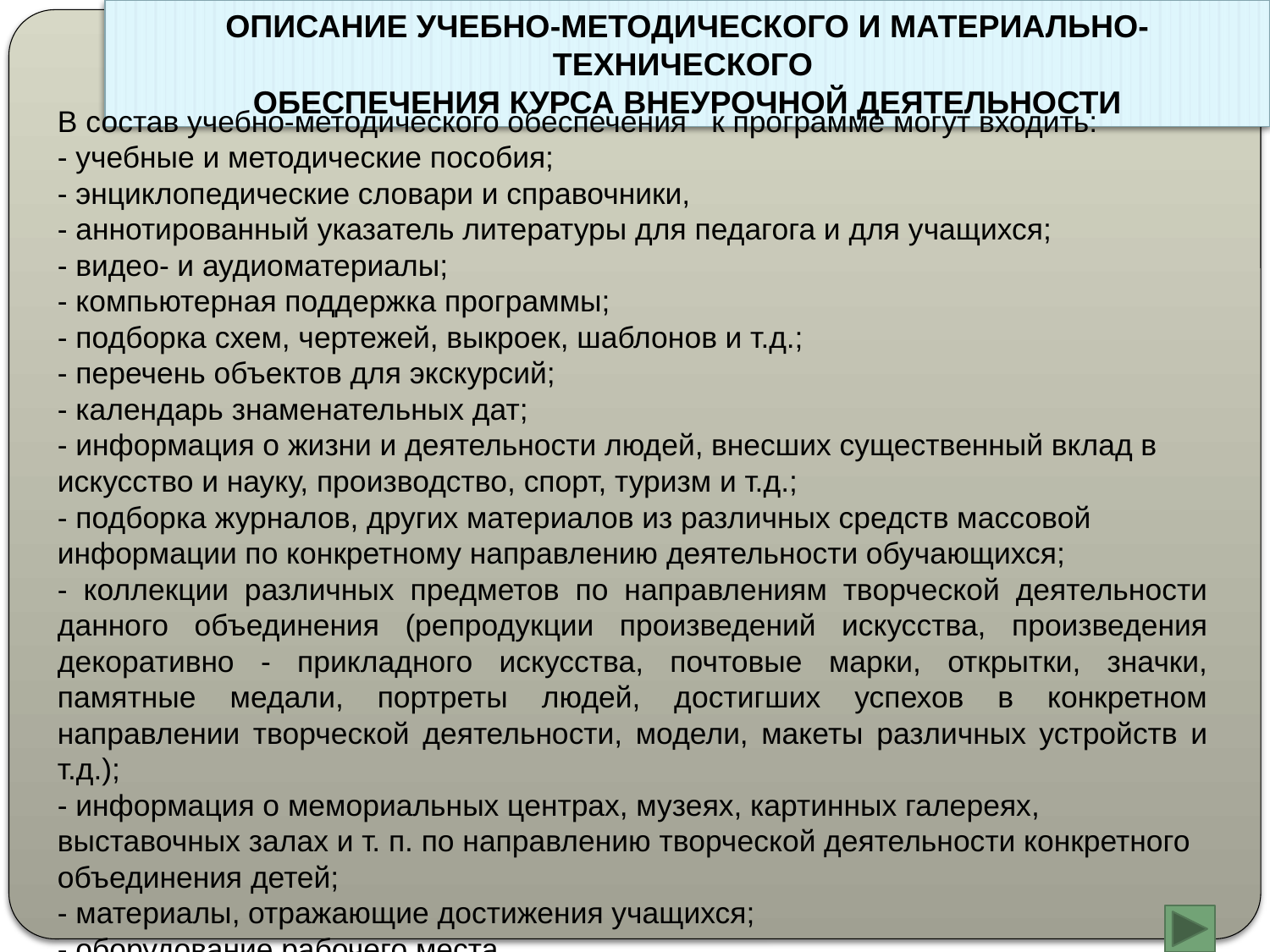

ОПИСАНИЕ УЧЕБНО-МЕТОДИЧЕСКОГО И МАТЕРИАЛЬНО-ТЕХНИЧЕСКОГО
ОБЕСПЕЧЕНИЯ КУРСА ВНЕУРОЧНОЙ ДЕЯТЕЛЬНОСТИ
В состав учебно-методического обеспечения   к программе могут входить:
- учебные и методические пособия;
- энциклопедические словари и справочники,
- аннотированный указатель литературы для педагога и для учащихся;
- видео- и аудиоматериалы;
- компьютерная поддержка программы;
- подборка схем, чертежей, выкроек, шаблонов и т.д.;
- перечень объектов для экскурсий;
- календарь знаменательных дат;
- информация о жизни и деятельности людей, внесших существенный вклад в искусство и науку, производство, спорт, туризм и т.д.;
- подборка журналов, других материалов из различных средств массовой информации по конкретному направлению деятельности обучающихся;
- коллекции различных предметов по направлениям творческой деятельности данного объединения (репродукции произведений искусства, произведения декоративно - прикладного искусства, почтовые марки, открытки, значки, памятные медали, портреты людей, достигших успехов в конкретном направлении творческой деятельности, модели, макеты различных устройств и т.д.);
- информация о мемориальных центрах, музеях, картинных галереях, выставочных залах и т. п. по направлению творческой деятельности конкретного объединения детей;
- материалы, отражающие достижения учащихся;
- оборудование рабочего места.